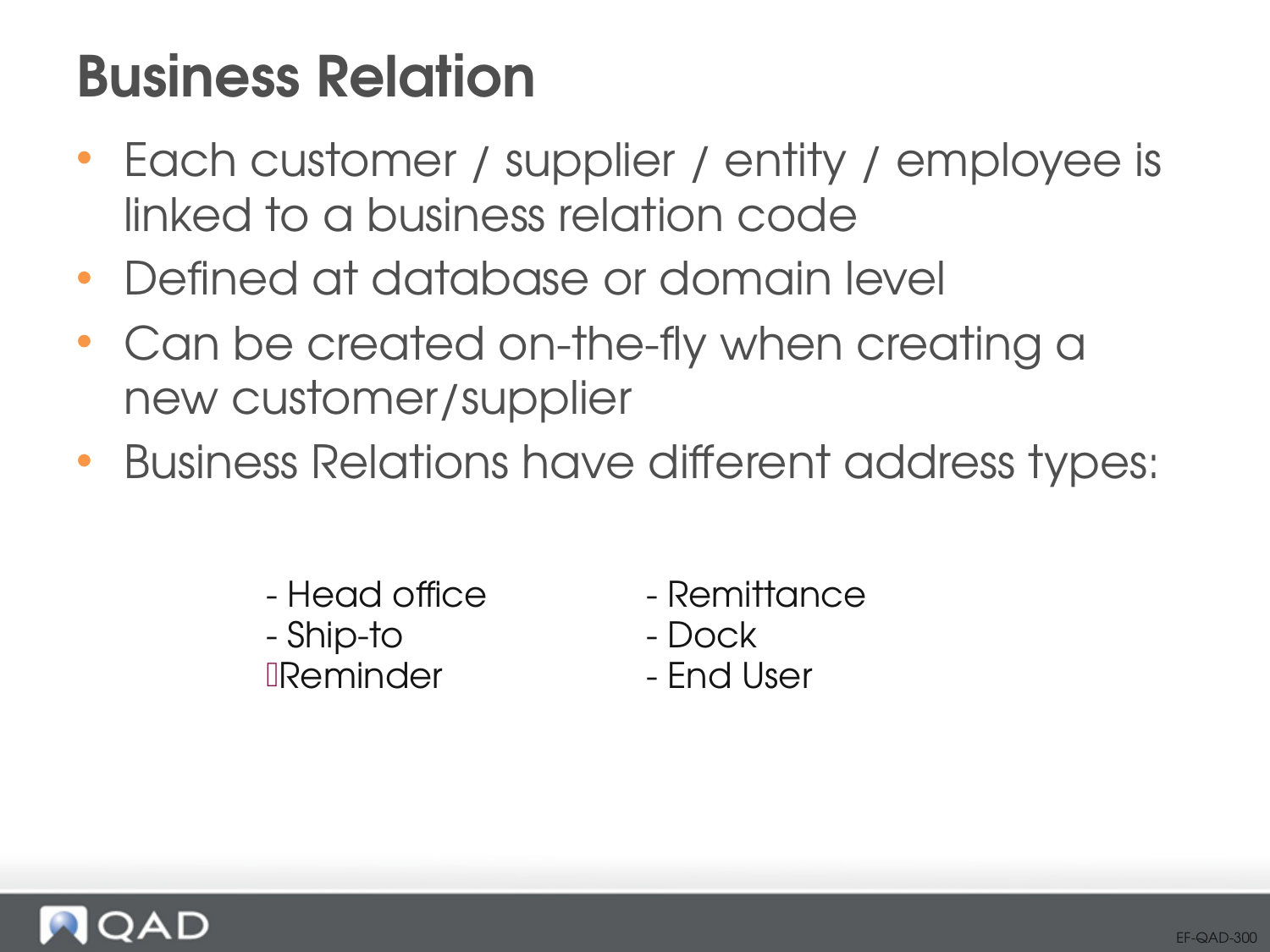

# Business Relation
Each customer / supplier / entity / employee is linked to a business relation code
Defined at database or domain level
Can be created on-the-fly when creating a new customer/supplier
Business Relations have different address types:

| - Head office - Ship-to Reminder | - Remittance - Dock - End User |
| --- | --- |
EF-QAD-300